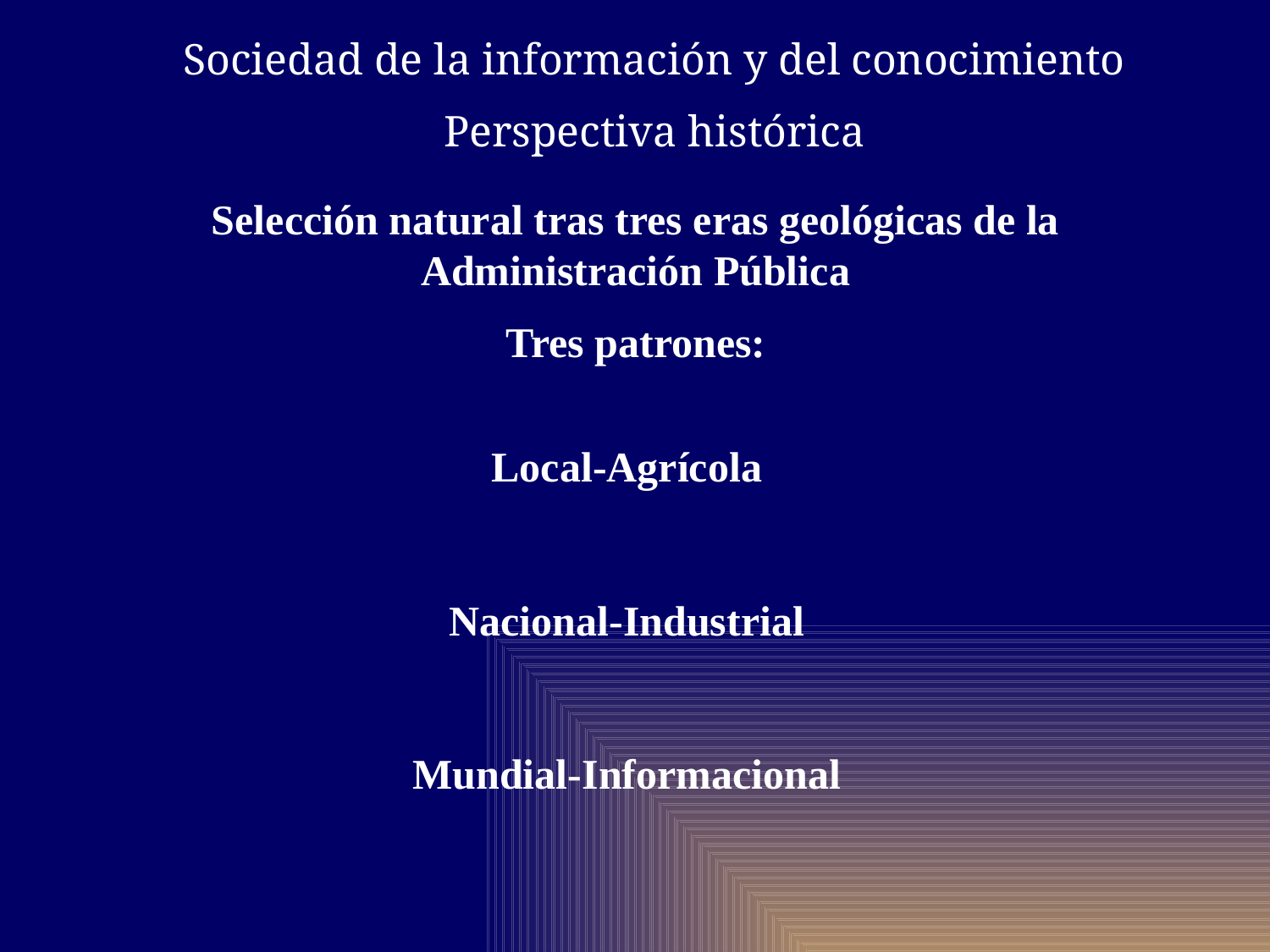

Sociedad de la información y del conocimiento
Perspectiva histórica
Selección natural tras tres eras geológicas de la Administración Pública
Tres patrones:
Local-Agrícola
Nacional-Industrial
Mundial-Informacional